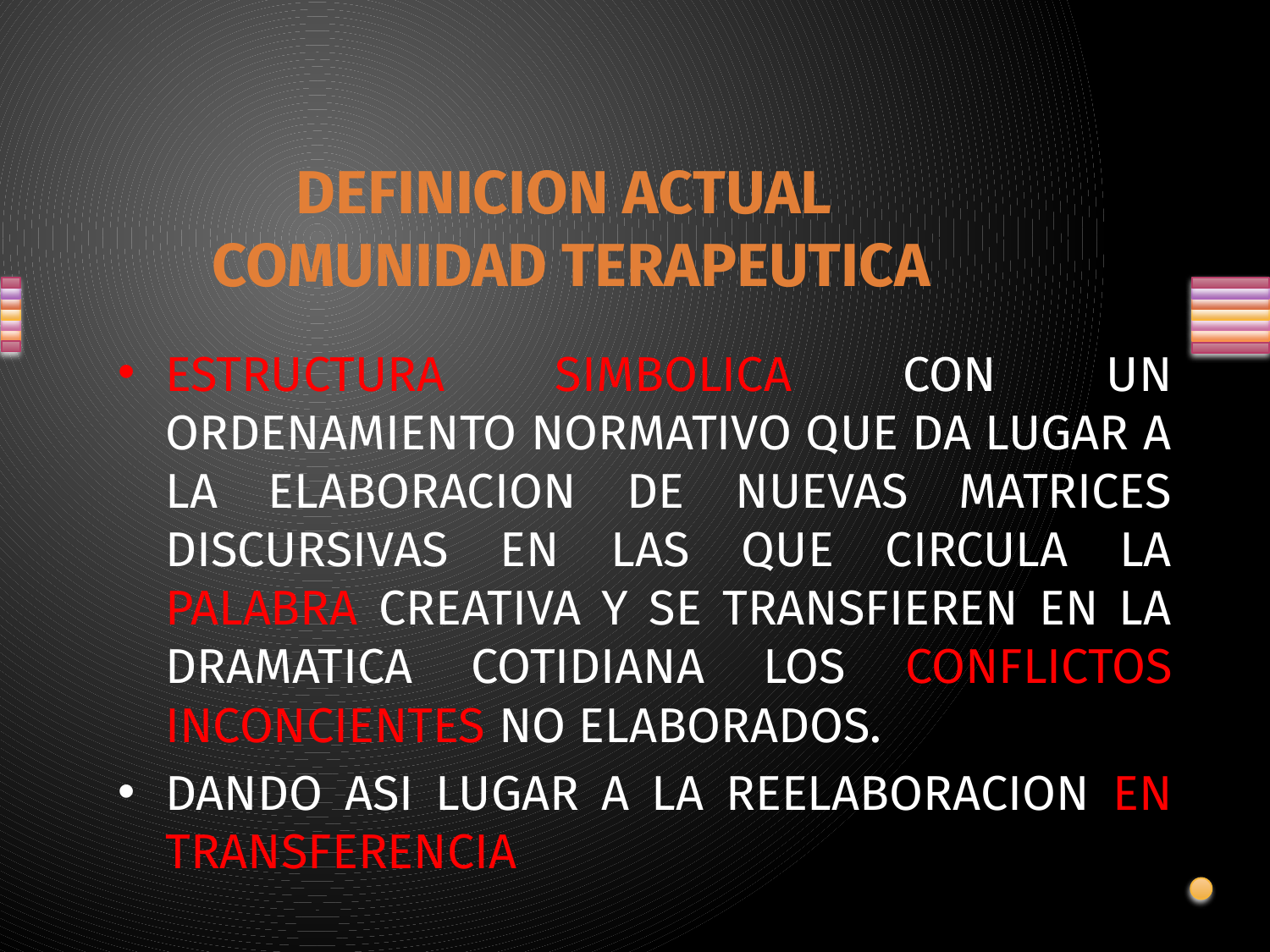

# DEFINICION ACTUAL COMUNIDAD TERAPEUTICA
ESTRUCTURA SIMBOLICA CON UN ORDENAMIENTO NORMATIVO QUE DA LUGAR A LA ELABORACION DE NUEVAS MATRICES DISCURSIVAS EN LAS QUE CIRCULA LA PALABRA CREATIVA Y SE TRANSFIEREN EN LA DRAMATICA COTIDIANA LOS CONFLICTOS INCONCIENTES NO ELABORADOS.
DANDO ASI LUGAR A LA REELABORACION EN TRANSFERENCIA